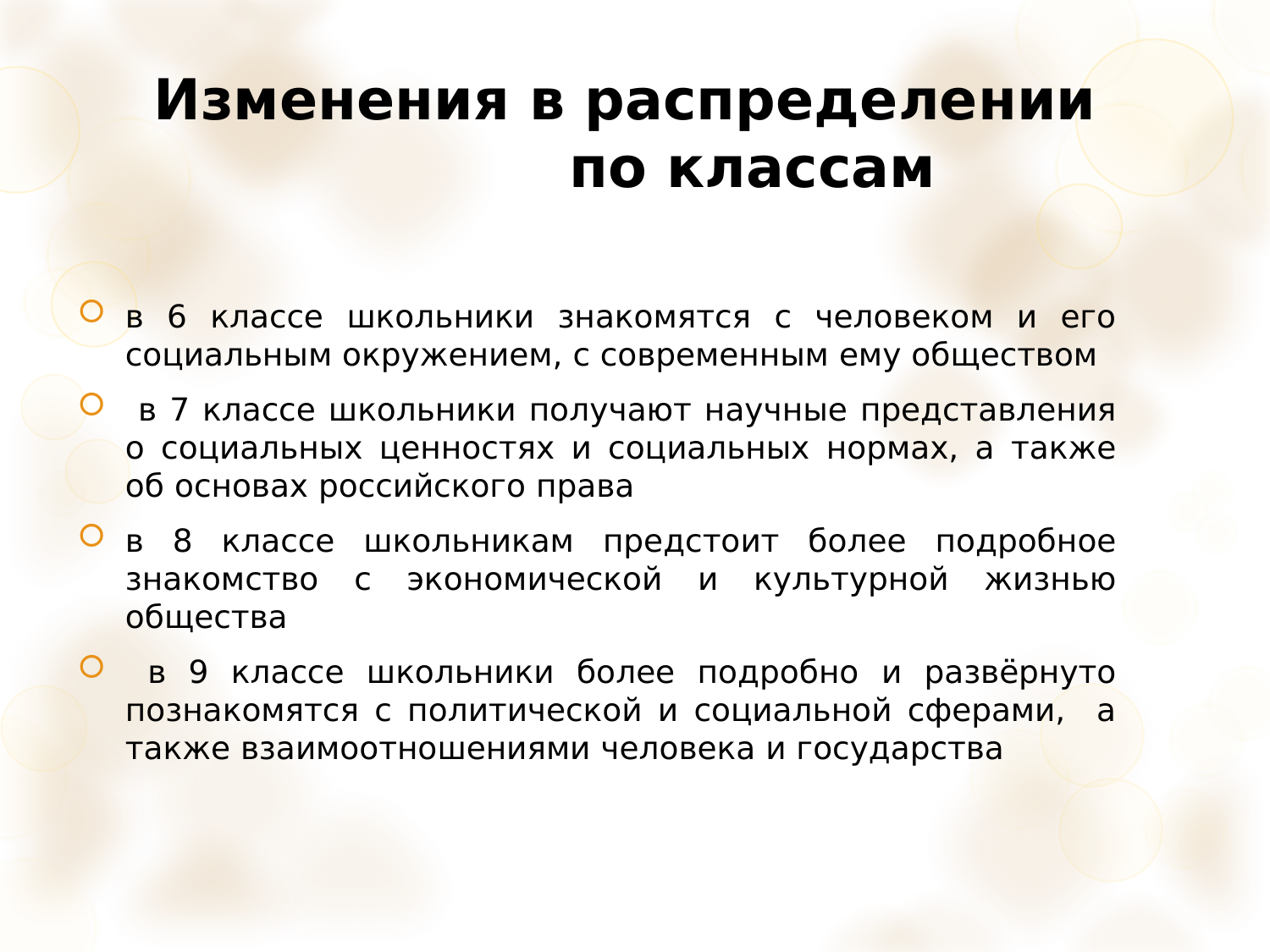

# Изменения в распределении              по классам
в 6 классе школьники знакомятся с человеком и его социальным окружением, с современным ему обществом
 в 7 классе школьники получают научные представления о социальных ценностях и социальных нормах, а также об основах российского права
в 8 классе школьникам предстоит более подробное знакомство с экономической и культурной жизнью общества
 в 9 классе школьники более подробно и развёрнуто познакомятся с политической и социальной сферами,  а также взаимоотношениями человека и государства